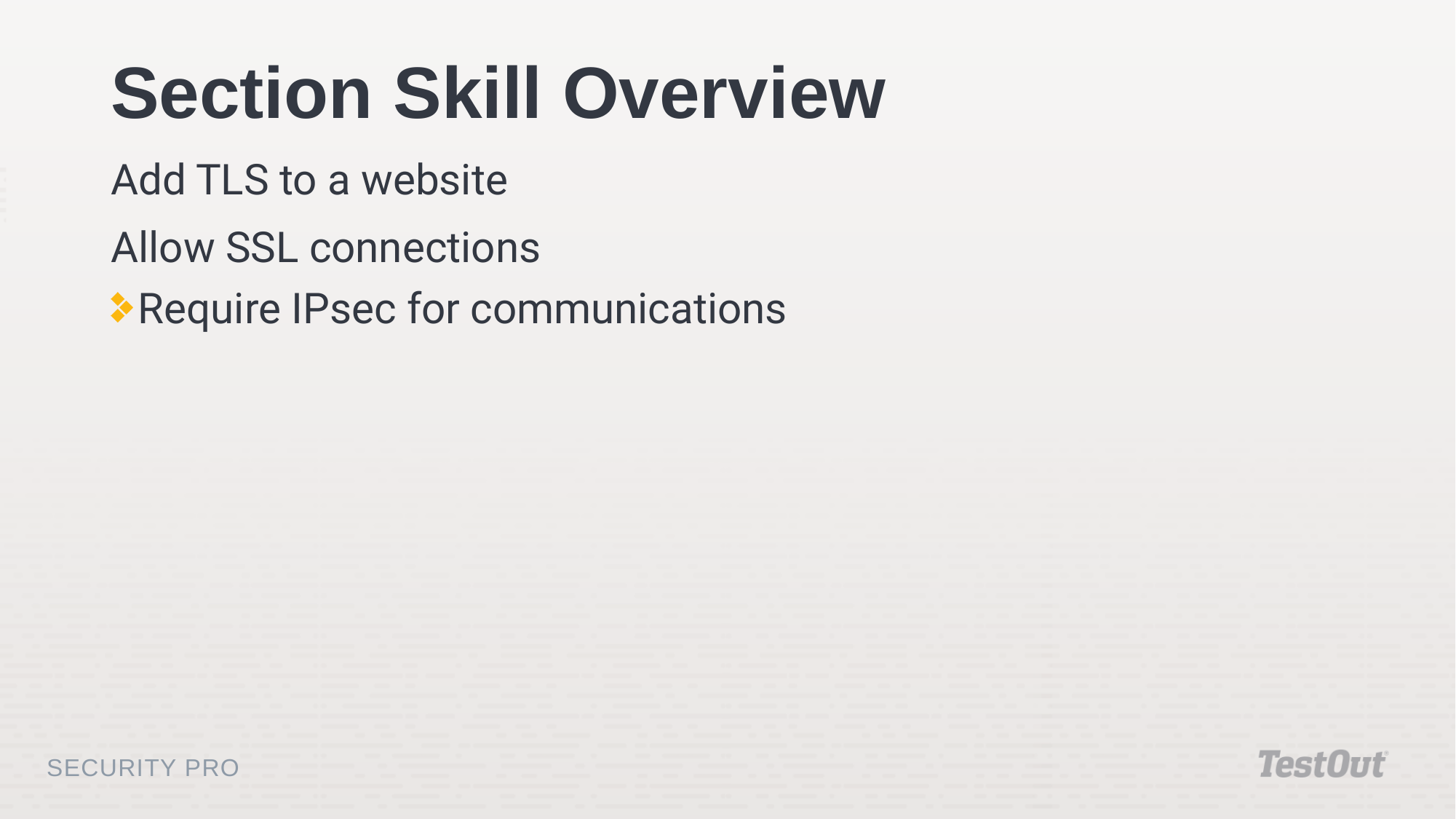

# Section Skill Overview
Add TLS to a website
Allow SSL connections
Require IPsec for communications
Security Pro